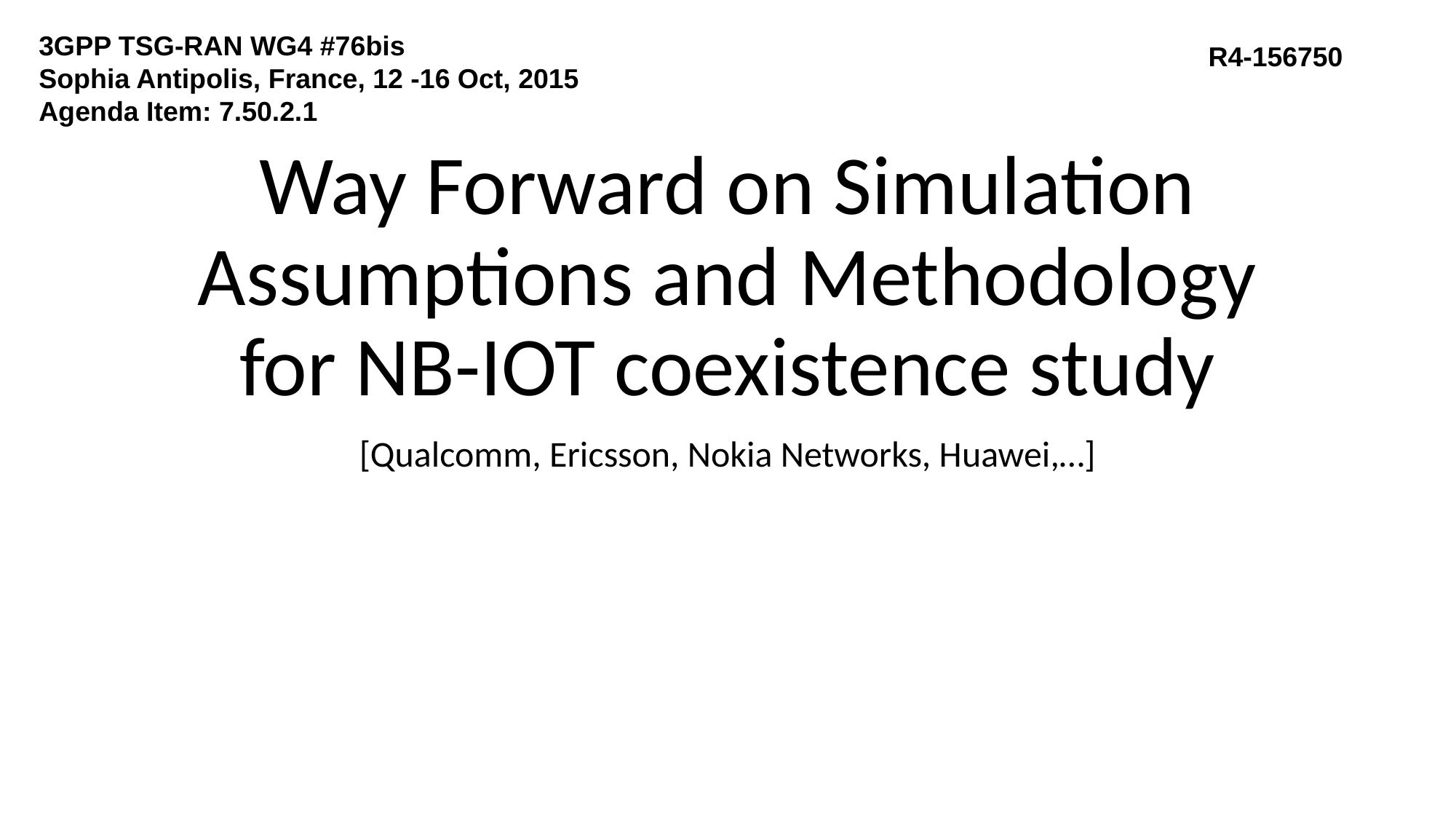

3GPP TSG-RAN WG4 #76bis
Sophia Antipolis, France, 12 -16 Oct, 2015
Agenda Item: 7.50.2.1
R4-156750
# Way Forward on Simulation Assumptions and Methodology for NB-IOT coexistence study
[Qualcomm, Ericsson, Nokia Networks, Huawei,…]